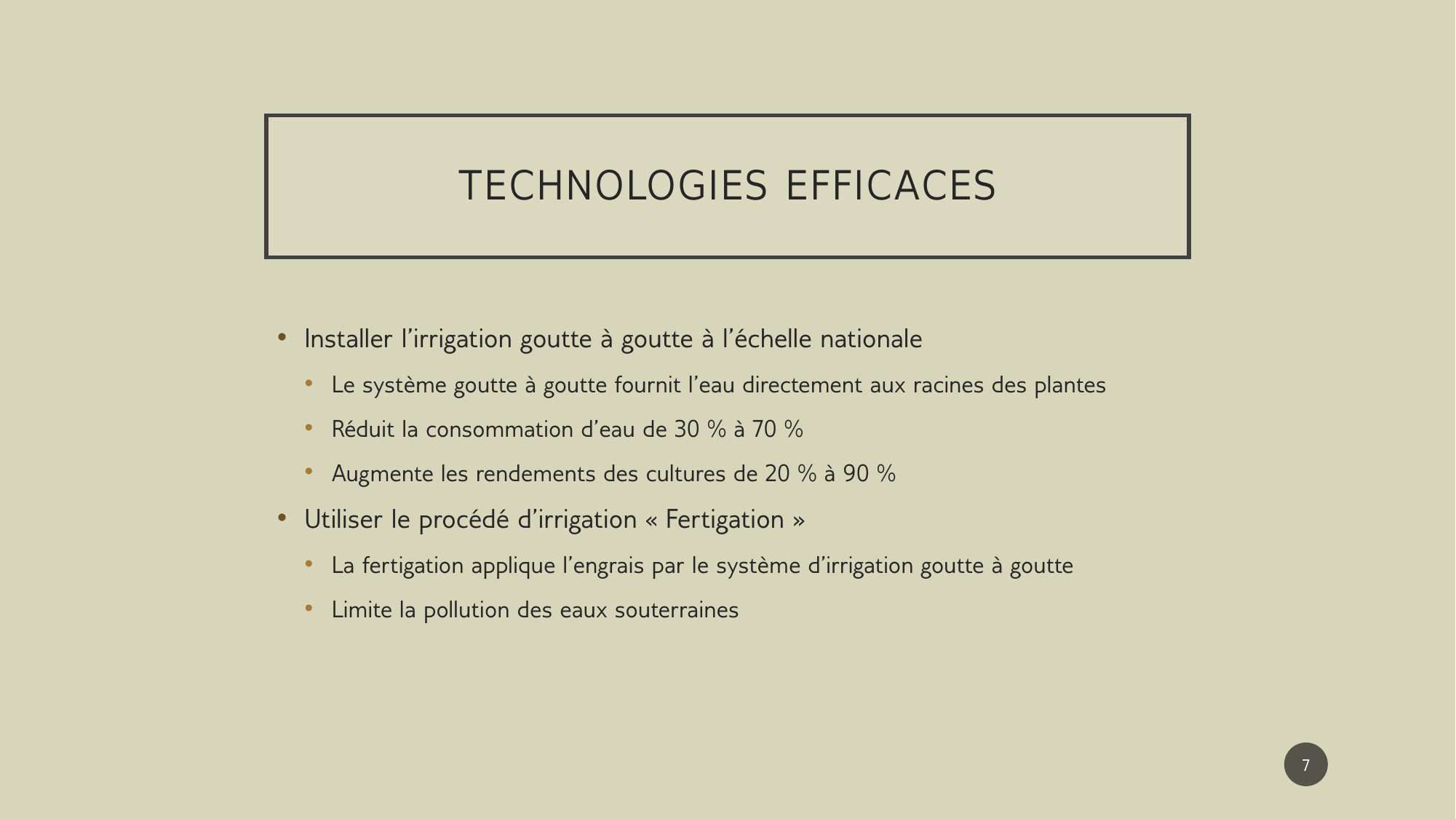

# Technologies efficaces
Installer l’irrigation goutte à goutte à l’échelle nationale
Le système goutte à goutte fournit l’eau directement aux racines des plantes
Réduit la consommation d’eau de 30 % à 70 %
Augmente les rendements des cultures de 20 % à 90 %
Utiliser le procédé d’irrigation « Fertigation »
La fertigation applique l’engrais par le système d’irrigation goutte à goutte
Limite la pollution des eaux souterraines

7